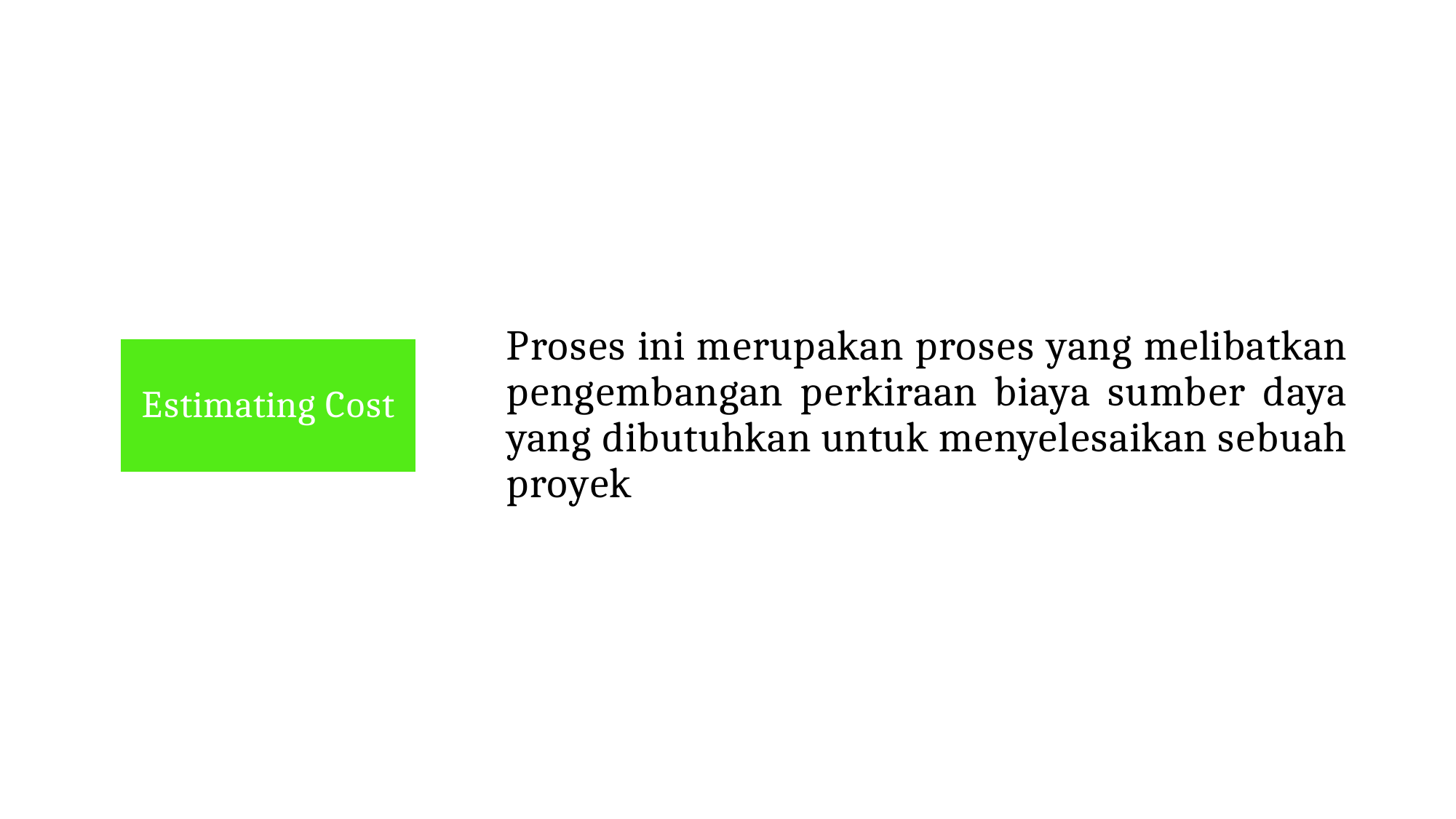

# Proses ini merupakan proses yang melibatkan pengembangan perkiraan biaya sumber daya yang dibutuhkan untuk menyelesaikan sebuah proyek

Estimating Cost